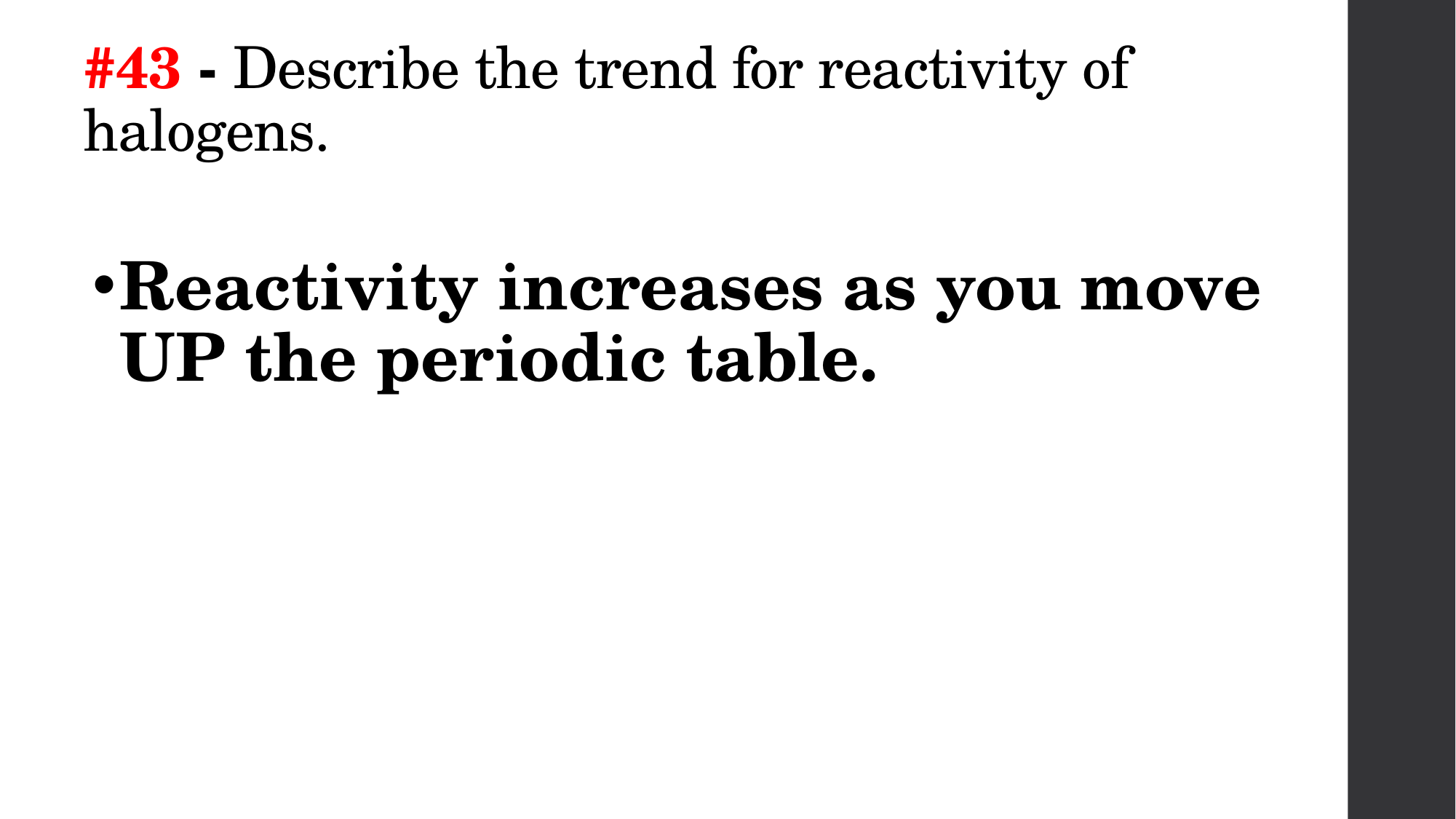

# #43 - Describe the trend for reactivity of halogens.
Reactivity increases as you move UP the periodic table.